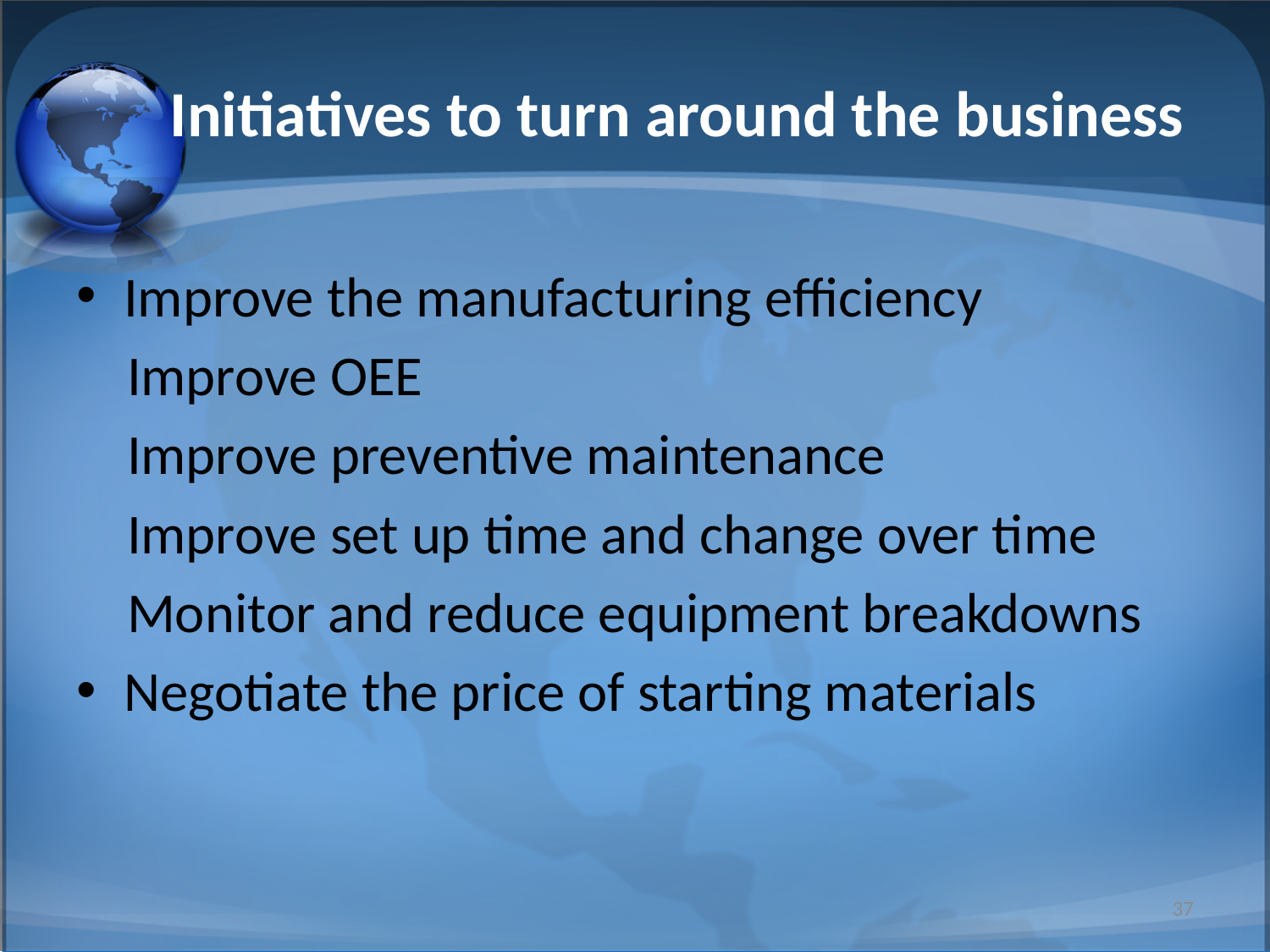

# Initiatives to turn around the business
Improve the manufacturing efficiency
    Improve OEE
    Improve preventive maintenance
    Improve set up time and change over time
    Monitor and reduce equipment breakdowns
Negotiate the price of starting materials

37